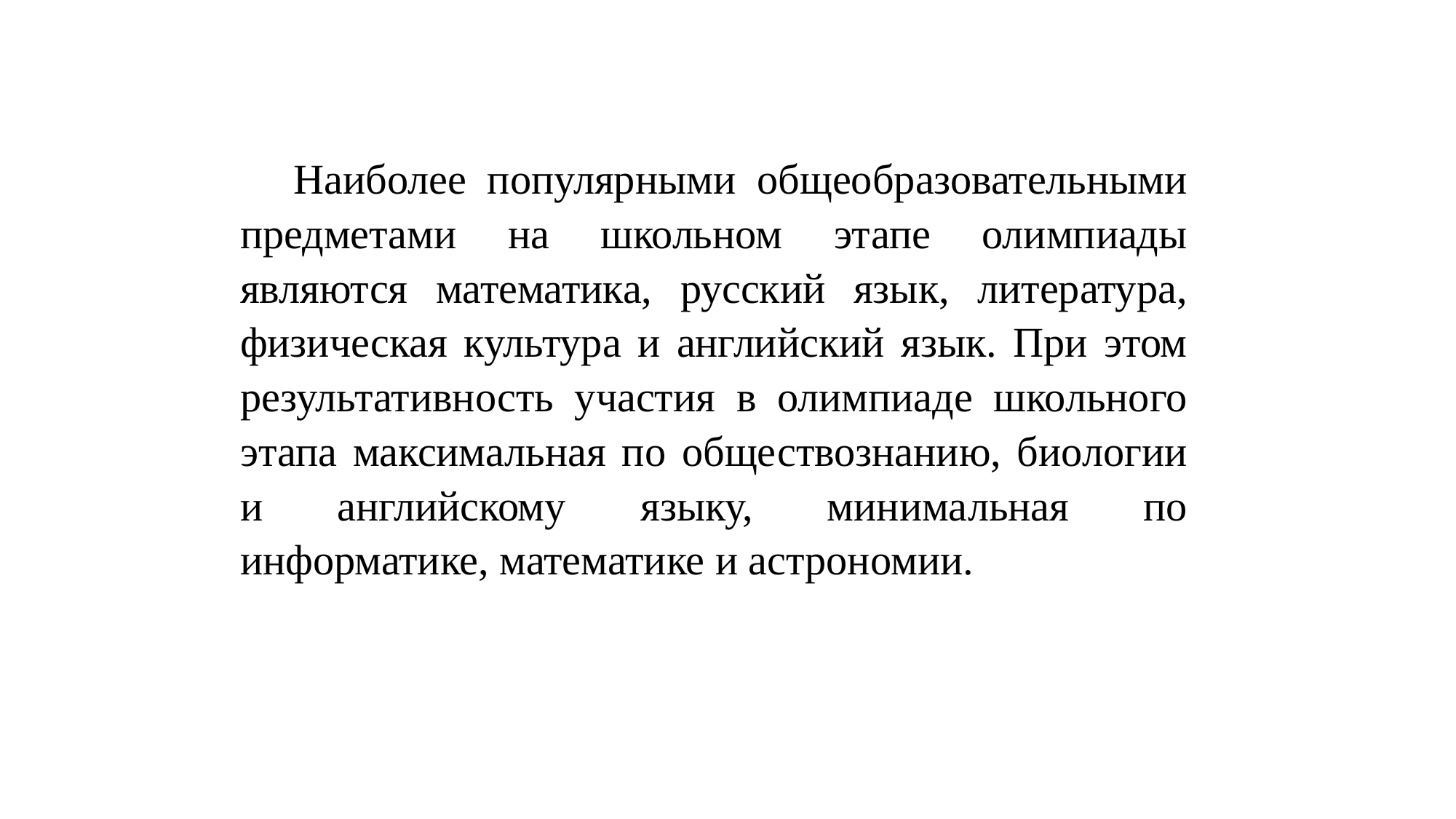

Наиболее популярными общеобразовательными предметами на школьном этапе олимпиады являются математика, русский язык, литература, физическая культура и английский язык. При этом результативность участия в олимпиаде школьного этапа максимальная по обществознанию, биологии и английскому языку, минимальная по информатике, математике и астрономии.